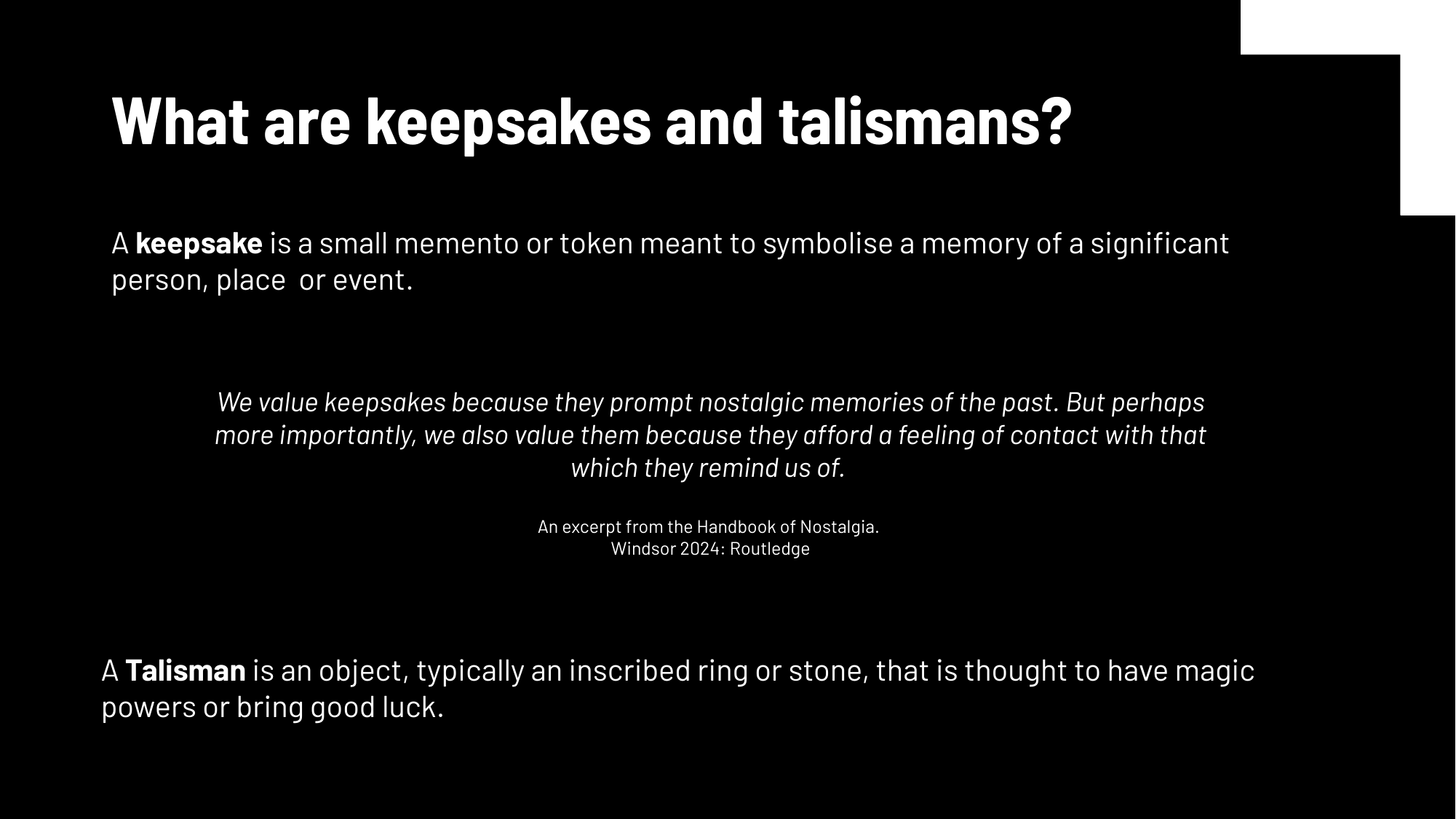

What are keepsakes and talismans?
A keepsake is a small memento or token meant to symbolise a memory of a significant person, place  or event.

We value keepsakes because they prompt nostalgic memories of the past. But perhaps more importantly, we also value them because they afford a feeling of contact with that which they remind us of.

An excerpt from the Handbook of Nostalgia.
Windsor 2024: Routledge

A Talisman is an object, typically an inscribed ring or stone, that is thought to have magic powers or bring good luck.